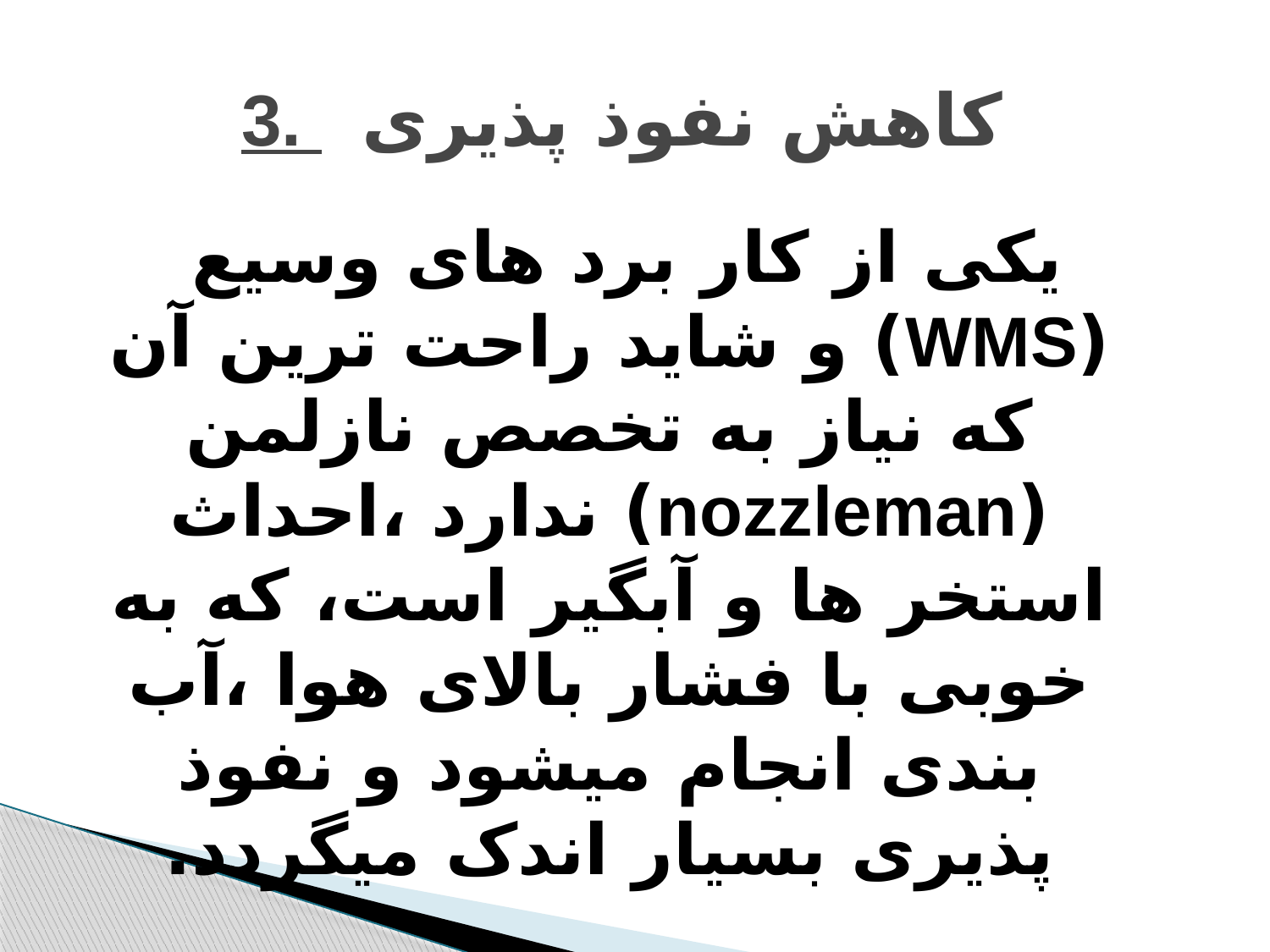

# 3.   کاهش نفوذ پذیری
یکی از کار برد های وسیع (WMS) و شاید راحت ترین آن که نیاز به تخصص نازلمن (nozzleman) ندارد ،احداث استخر ها و آبگیر است، که به خوبی با فشار بالای هوا ،آب بندی انجام میشود و نفوذ پذیری بسیار اندک میگردد.